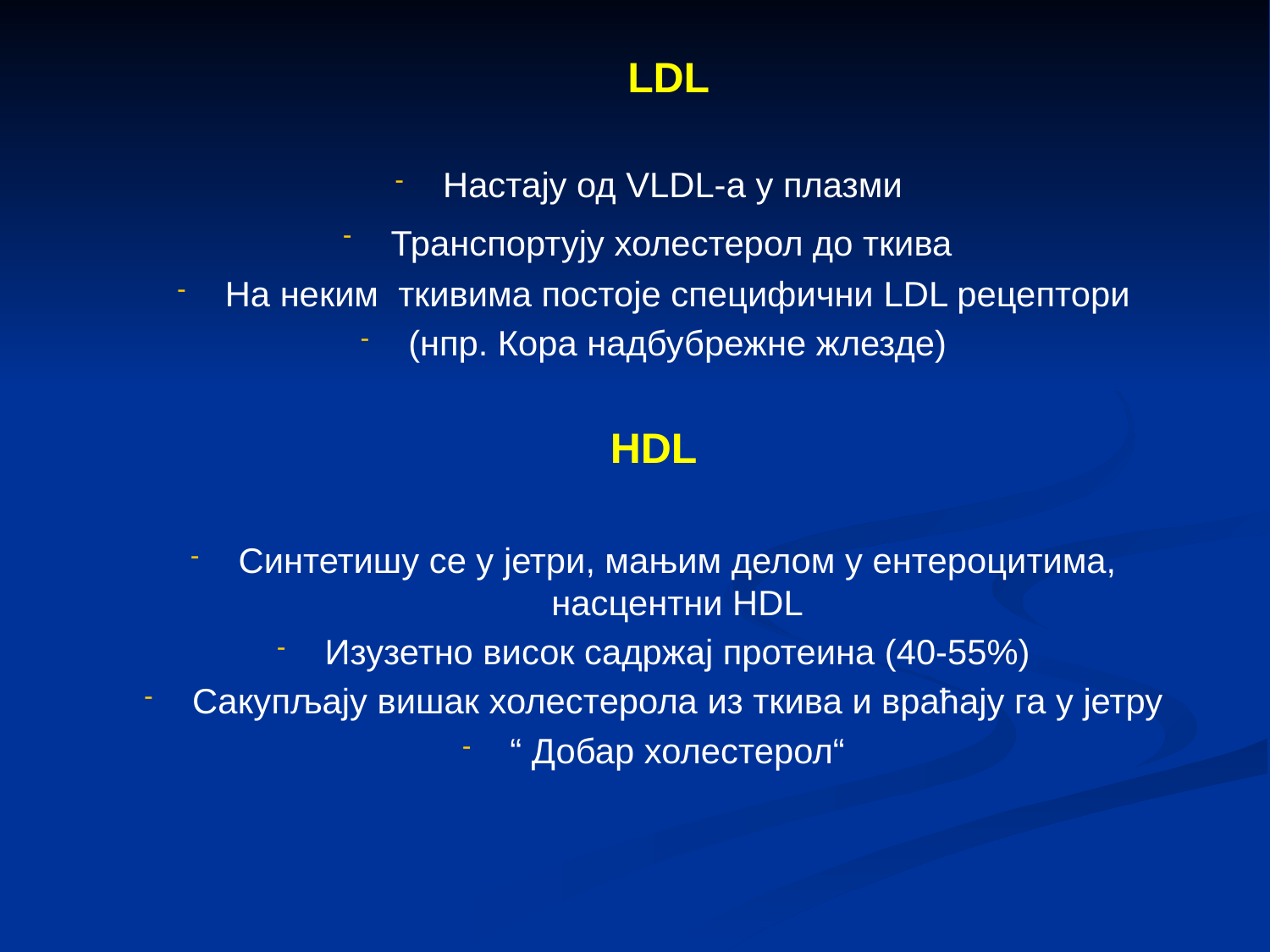

# LDL
Настају од VLDL-a у плазми
Транспортују холестерол до ткива
На неким  ткивима постоје специфични LDL рецептори
(нпр. Кора надбубрежне жлезде)

HDL

Синтетишу се у јетри, мањим делом у ентероцитима, насцентни HDL
Изузетно висок садржај протеина (40-55%)
Сакупљају вишак холестерола из ткива и враћају га у јетру
“ Добар холестерол“